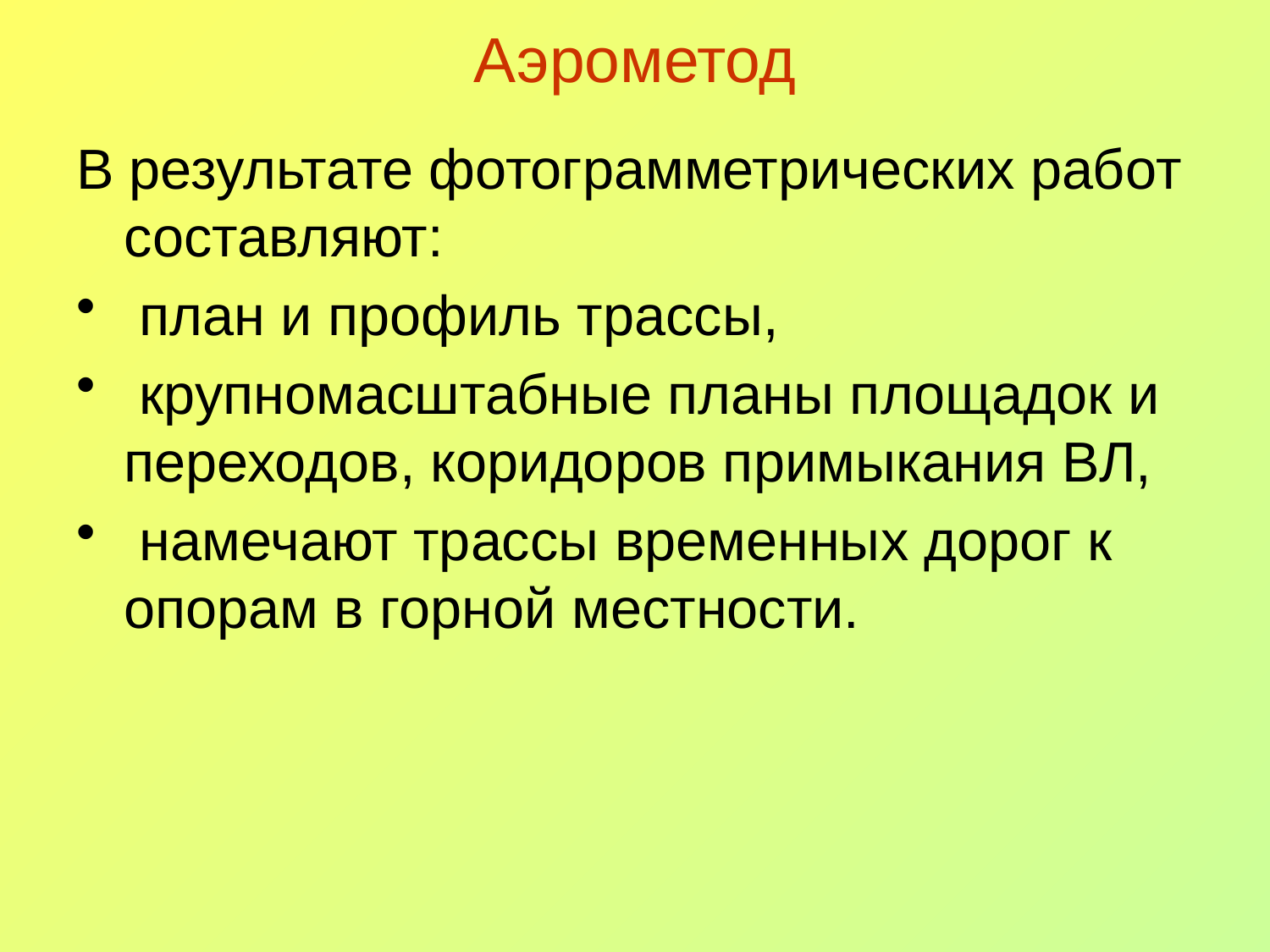

# Аэрометод
В результате фотограмметрических работ составляют:
 план и профиль трассы,
 крупномасштабные планы площадок и переходов, коридоров примыкания ВЛ,
 намечают трассы временных дорог к опорам в горной местности.